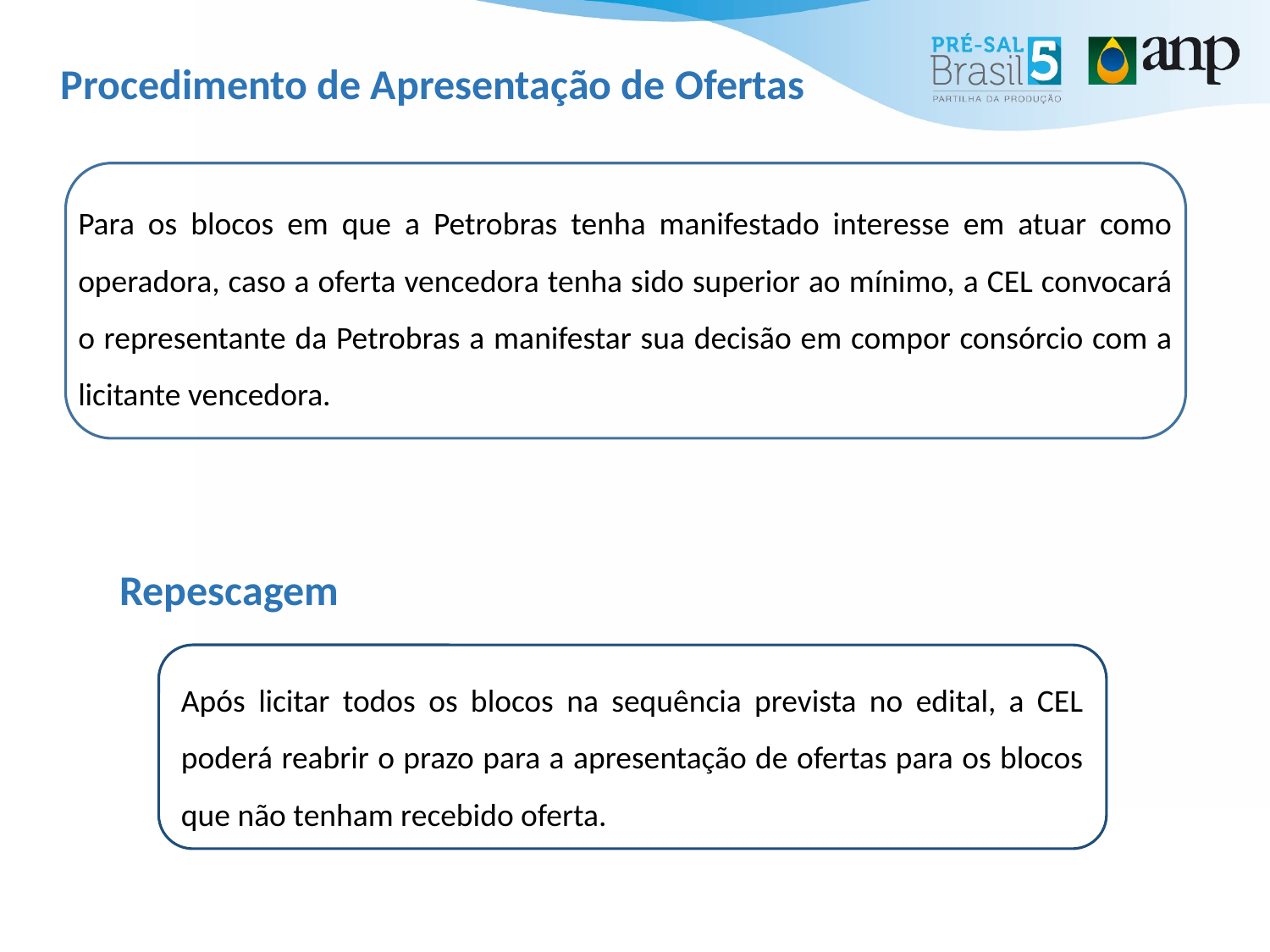

# Procedimento de Apresentação de Ofertas

Para os blocos em que a Petrobras tenha manifestado interesse em atuar como operadora, caso a oferta vencedora tenha sido superior ao mínimo, a CEL convocará o representante da Petrobras a manifestar sua decisão em compor consórcio com a licitante vencedora.
Repescagem
Após licitar todos os blocos na sequência prevista no edital, a CEL poderá reabrir o prazo para a apresentação de ofertas para os blocos que não tenham recebido oferta.